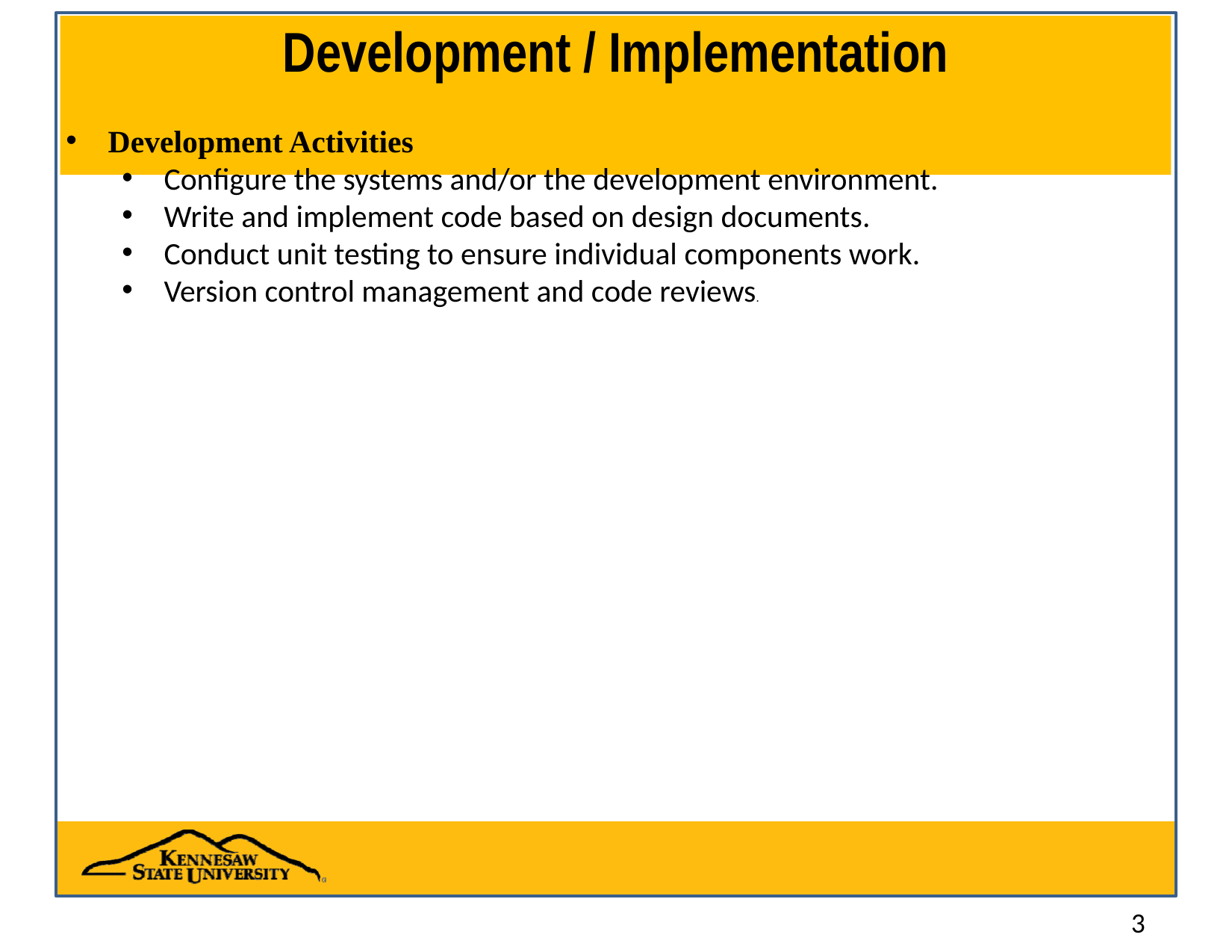

# Development / Implementation
Development Activities
Configure the systems and/or the development environment.
Write and implement code based on design documents.
Conduct unit testing to ensure individual components work.
Version control management and code reviews.